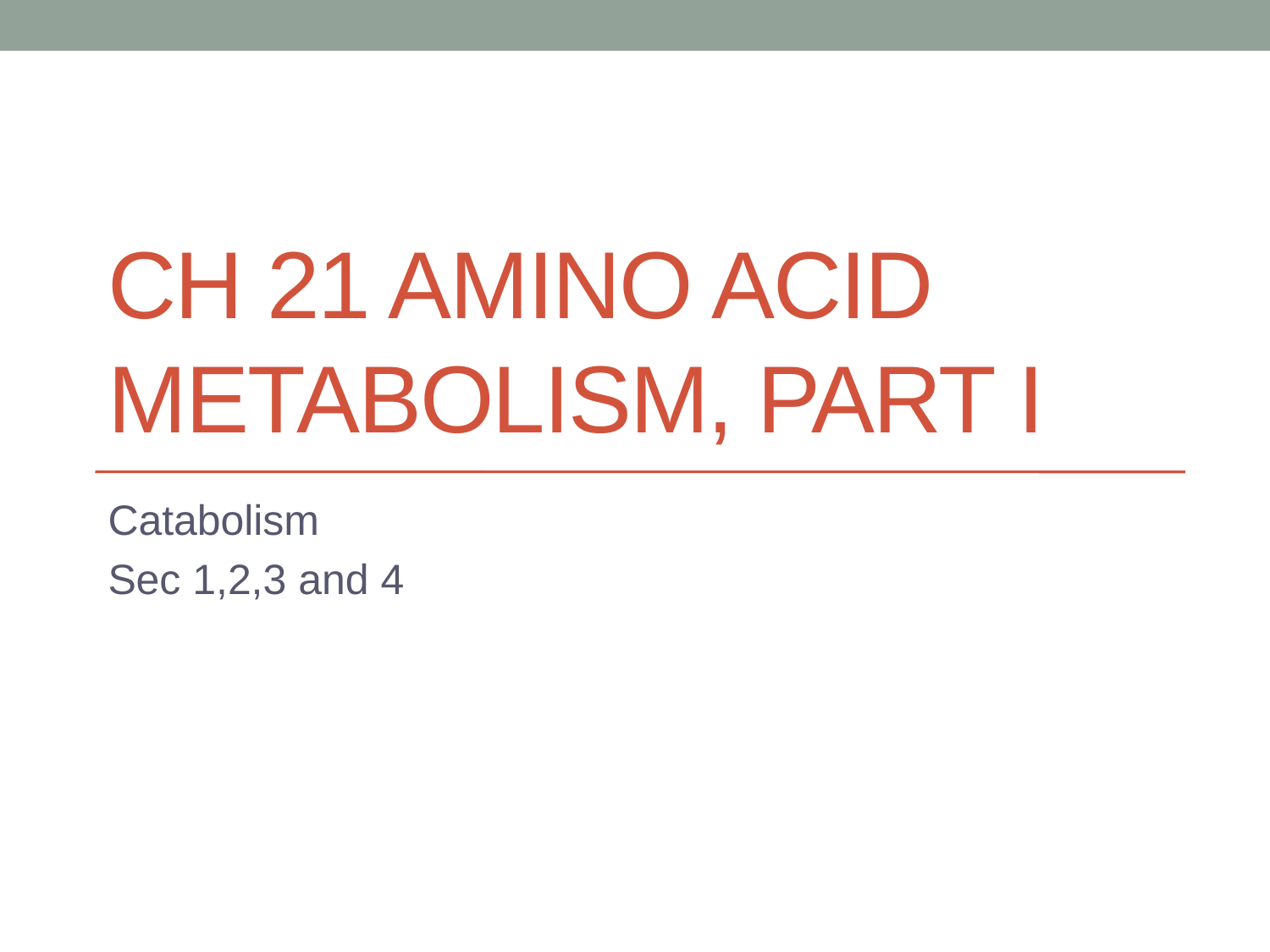

# Ch 21 Amino Acid Metabolism, Part i
Catabolism
Sec 1,2,3 and 4